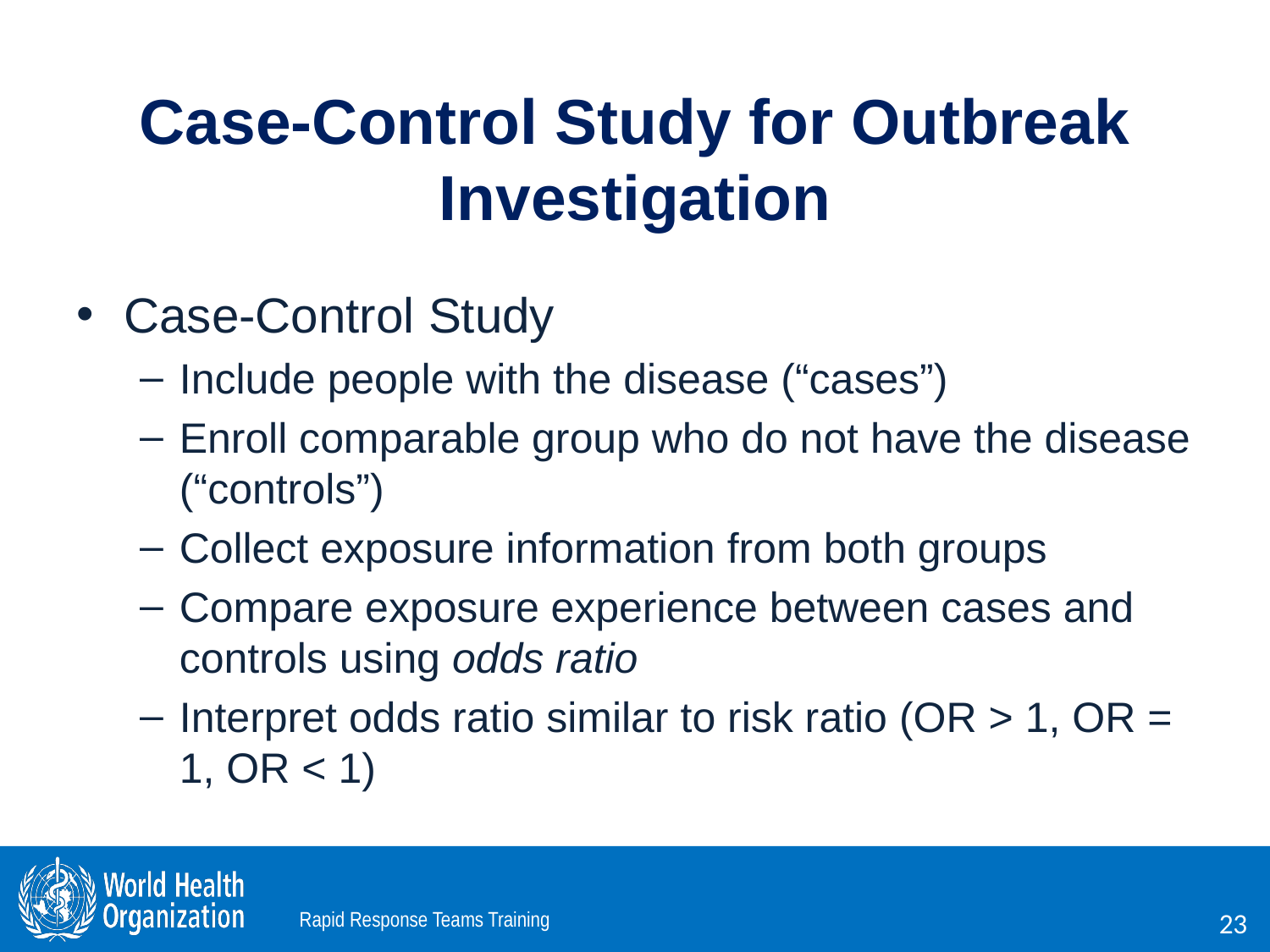

# Case-Control Study for Outbreak Investigation
Case-Control Study
Include people with the disease (“cases”)
Enroll comparable group who do not have the disease (“controls”)
Collect exposure information from both groups
Compare exposure experience between cases and controls using odds ratio
Interpret odds ratio similar to risk ratio (OR > 1, OR = 1, OR < 1)